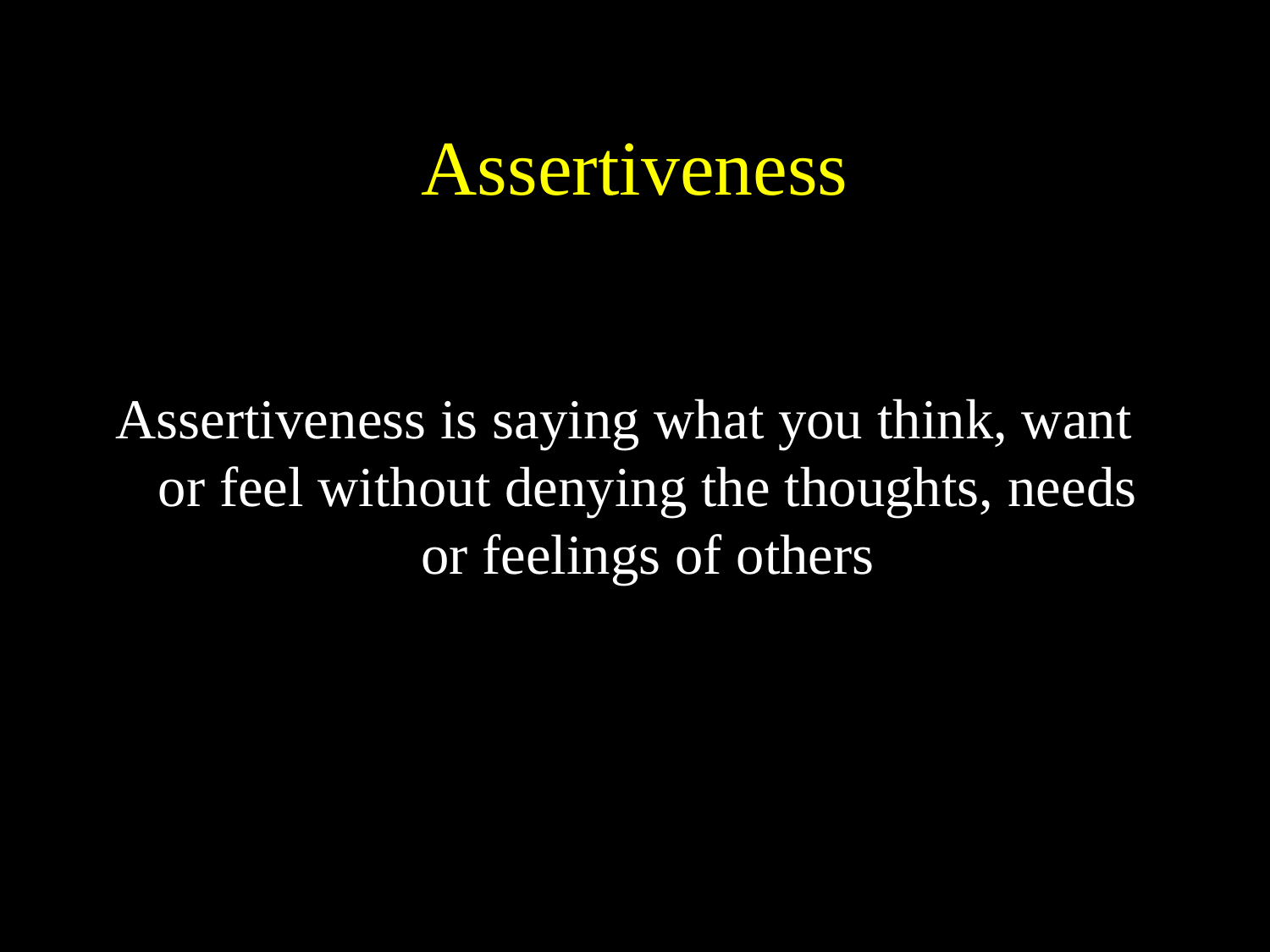

# Assertiveness
Assertiveness is saying what you think, want or feel without denying the thoughts, needs or feelings of others